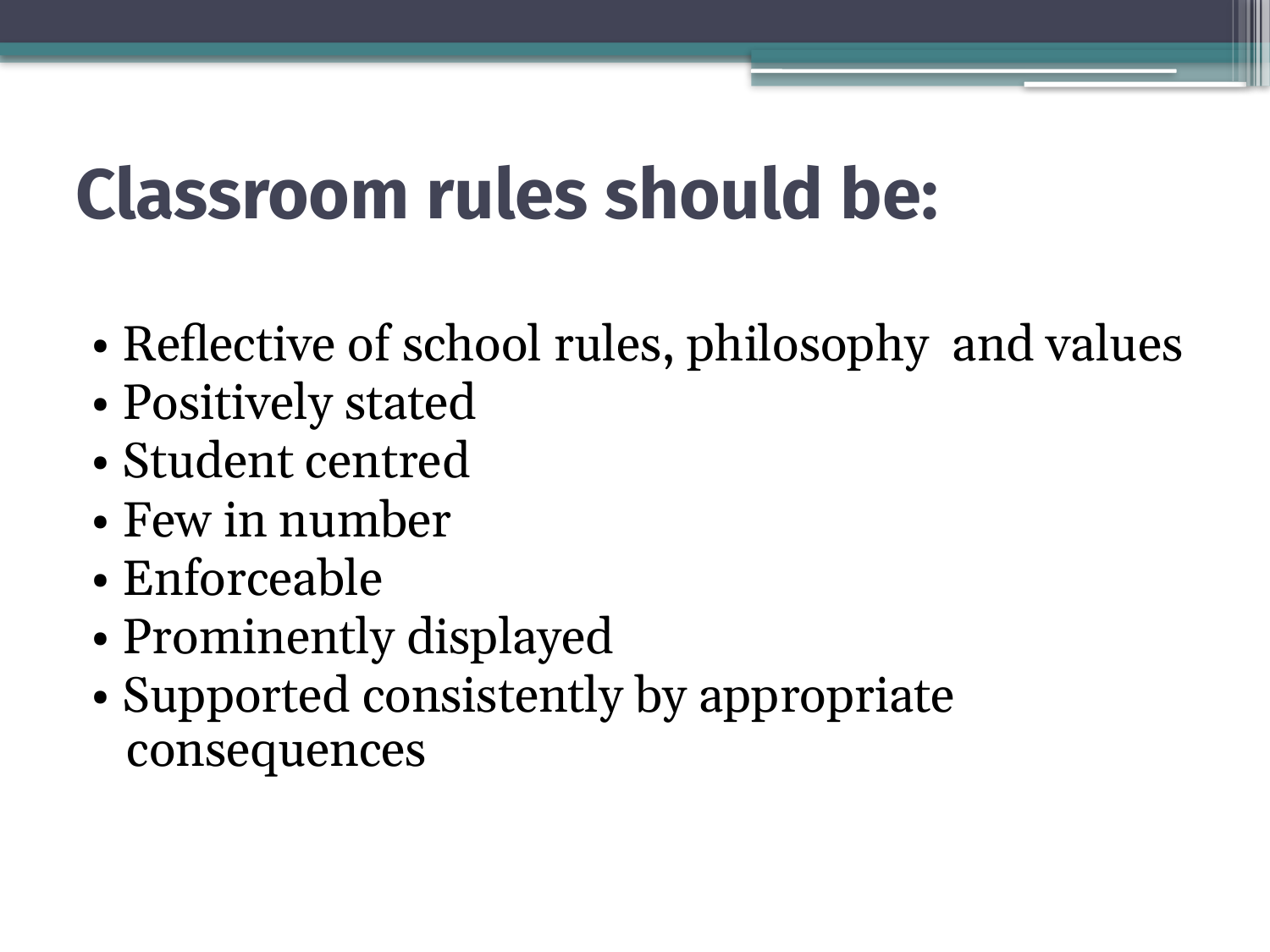

# Classroom rules should be:
• Reflective of school rules, philosophy  and values
• Positively stated
• Student centred
• Few in number
• Enforceable
• Prominently displayed
• Supported consistently by appropriate consequences